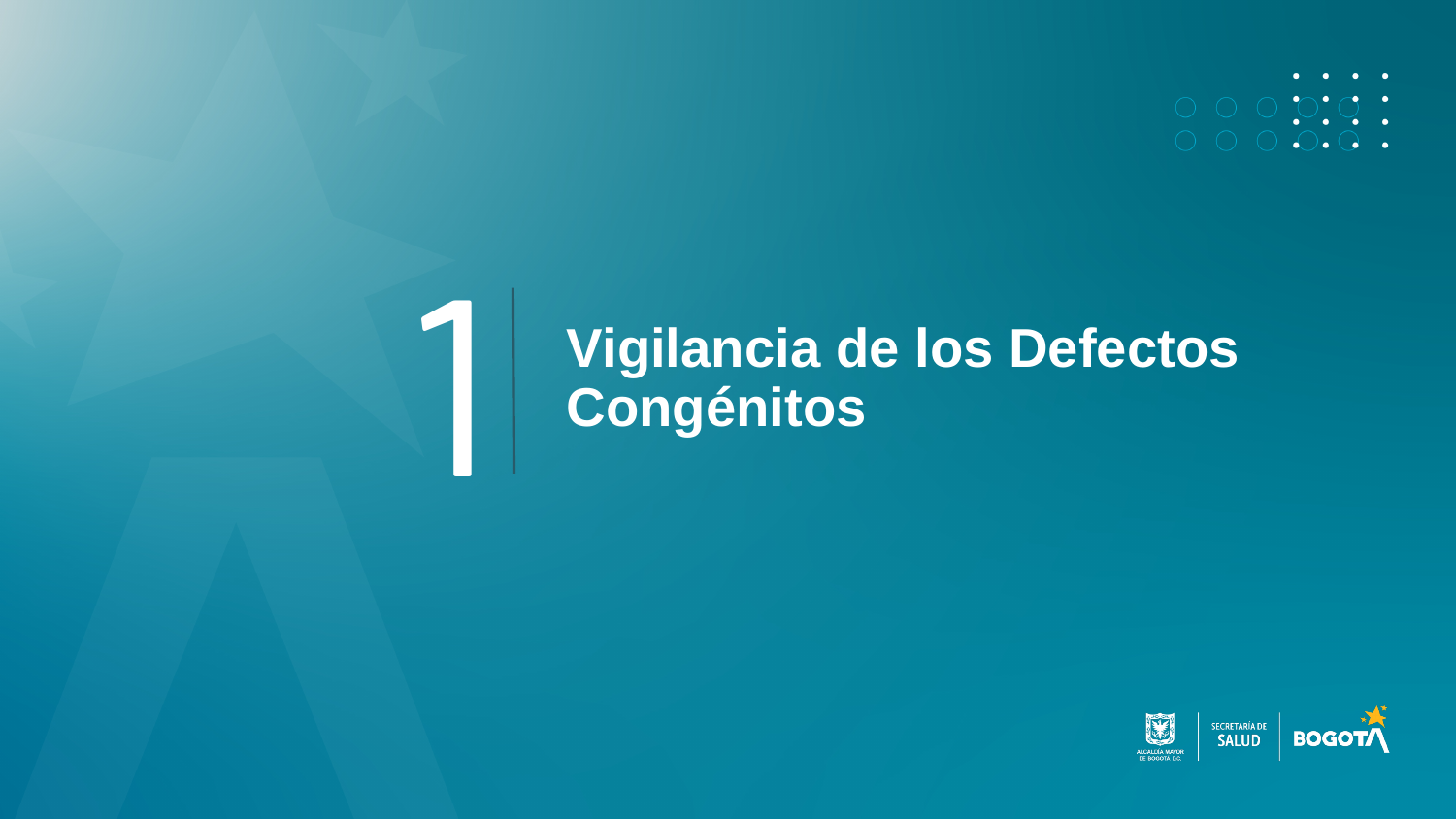

1
# Vigilancia de los Defectos Congénitos